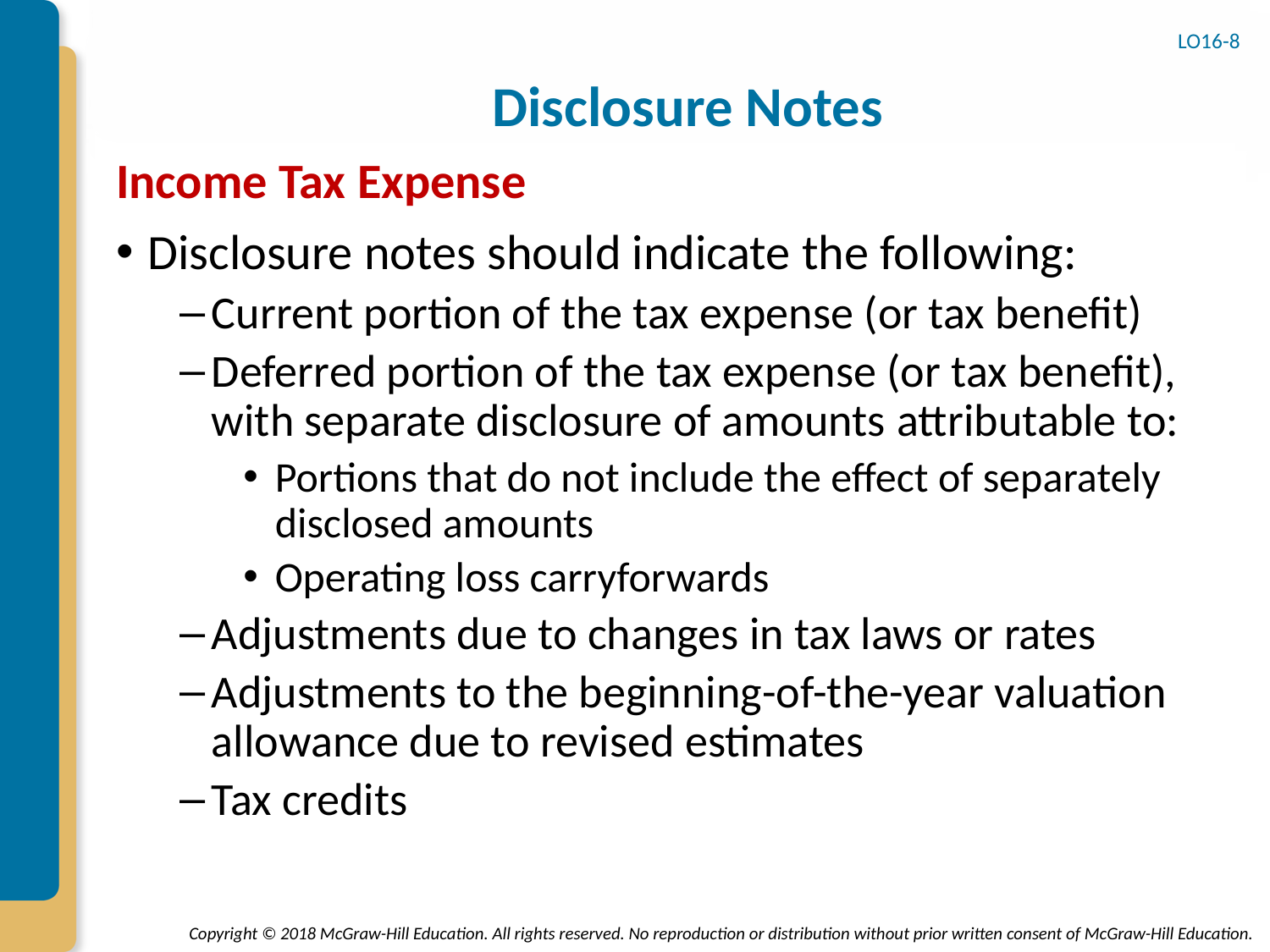

# Disclosure Notes
LO16-8
Income Tax Expense
Disclosure notes should indicate the following:
Current portion of the tax expense (or tax benefit)
Deferred portion of the tax expense (or tax benefit), with separate disclosure of amounts attributable to:
Portions that do not include the effect of separately disclosed amounts
Operating loss carryforwards
Adjustments due to changes in tax laws or rates
Adjustments to the beginning-of-the-year valuation allowance due to revised estimates
Tax credits